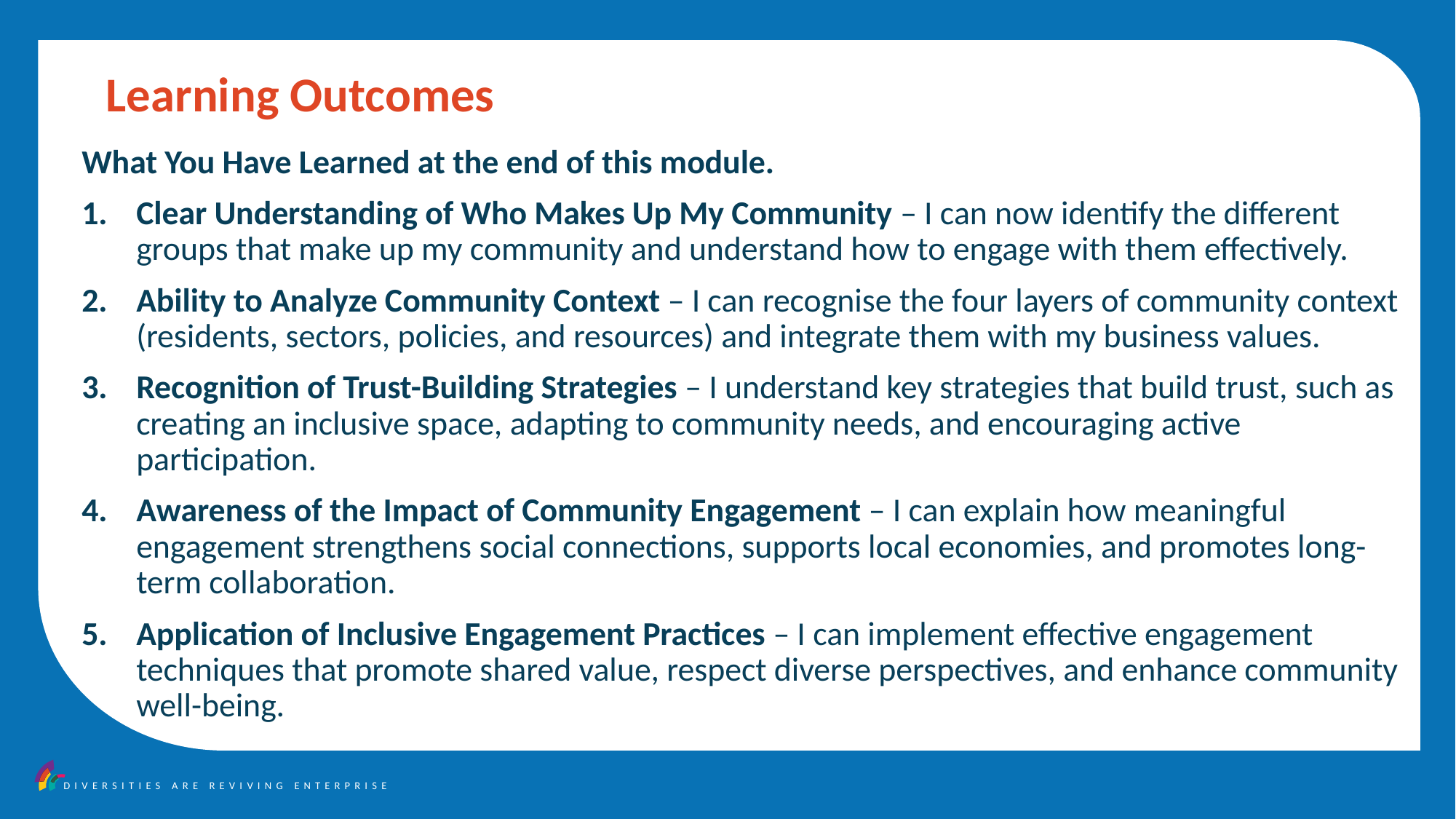

Learning Outcomes
What You Have Learned at the end of this module.
Clear Understanding of Who Makes Up My Community – I can now identify the different groups that make up my community and understand how to engage with them effectively.
Ability to Analyze Community Context – I can recognise the four layers of community context (residents, sectors, policies, and resources) and integrate them with my business values.
Recognition of Trust-Building Strategies – I understand key strategies that build trust, such as creating an inclusive space, adapting to community needs, and encouraging active participation.
Awareness of the Impact of Community Engagement – I can explain how meaningful engagement strengthens social connections, supports local economies, and promotes long-term collaboration.
Application of Inclusive Engagement Practices – I can implement effective engagement techniques that promote shared value, respect diverse perspectives, and enhance community well-being.